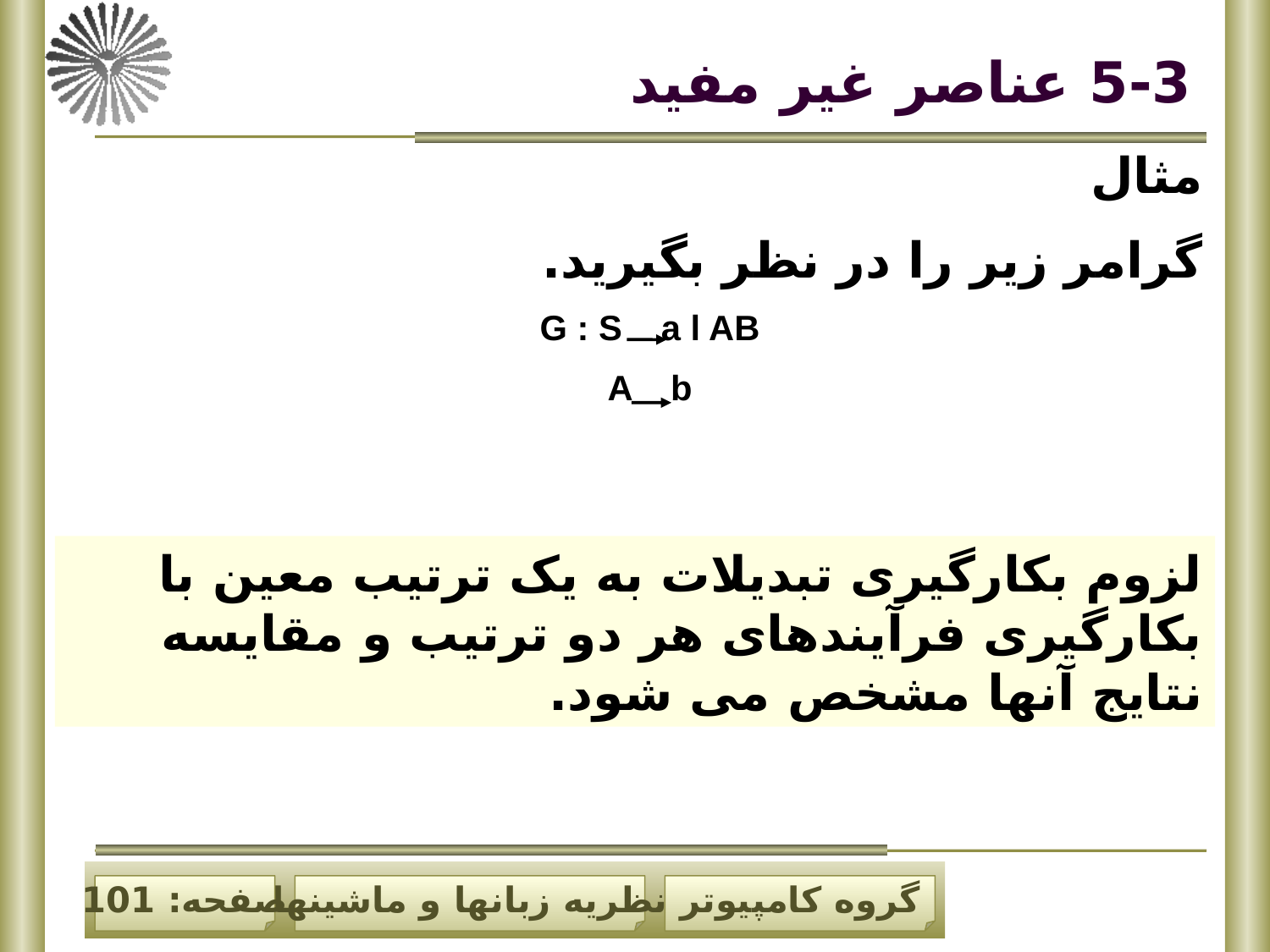

# 5-3 عناصر غیر مفید
مثال
گرامر زیر را در نظر بگیرید.
G : S    a l AB
A    b

لزوم بکارگیری تبدیلات به یک ترتیب معین با بکارگیری فرآیندهای هر دو ترتیب و مقایسه نتایج آنها مشخص می شود.